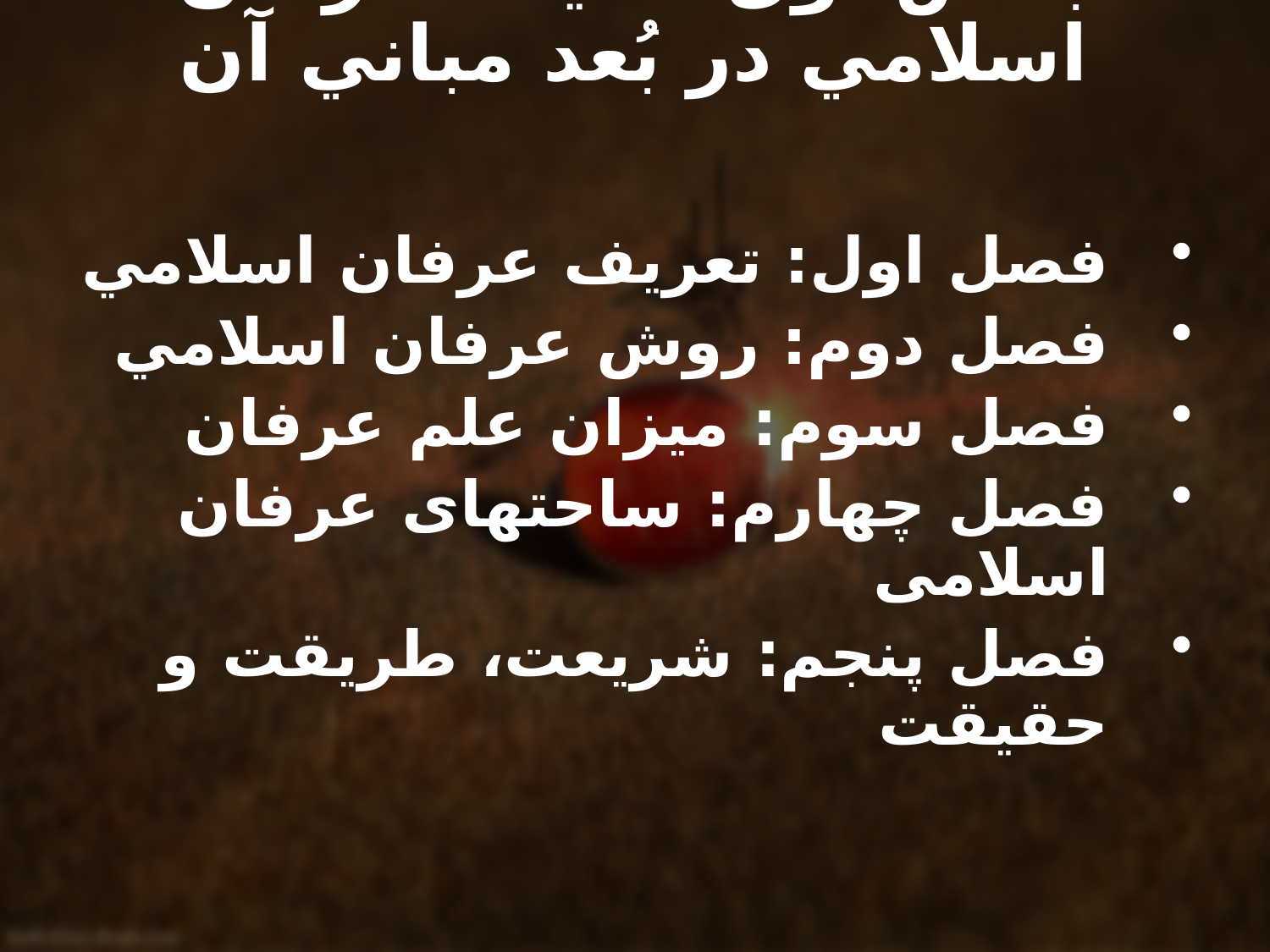

# بخش اول: کليات عرفان اسلامي در بُعد مباني آن
فصل اول: تعريف عرفان اسلامي
فصل دوم: روش عرفان اسلامي
فصل سوم: ميزان علم عرفان
فصل چهارم: ساحتهای عرفان اسلامی
فصل پنجم: شريعت، طريقت و حقيقت